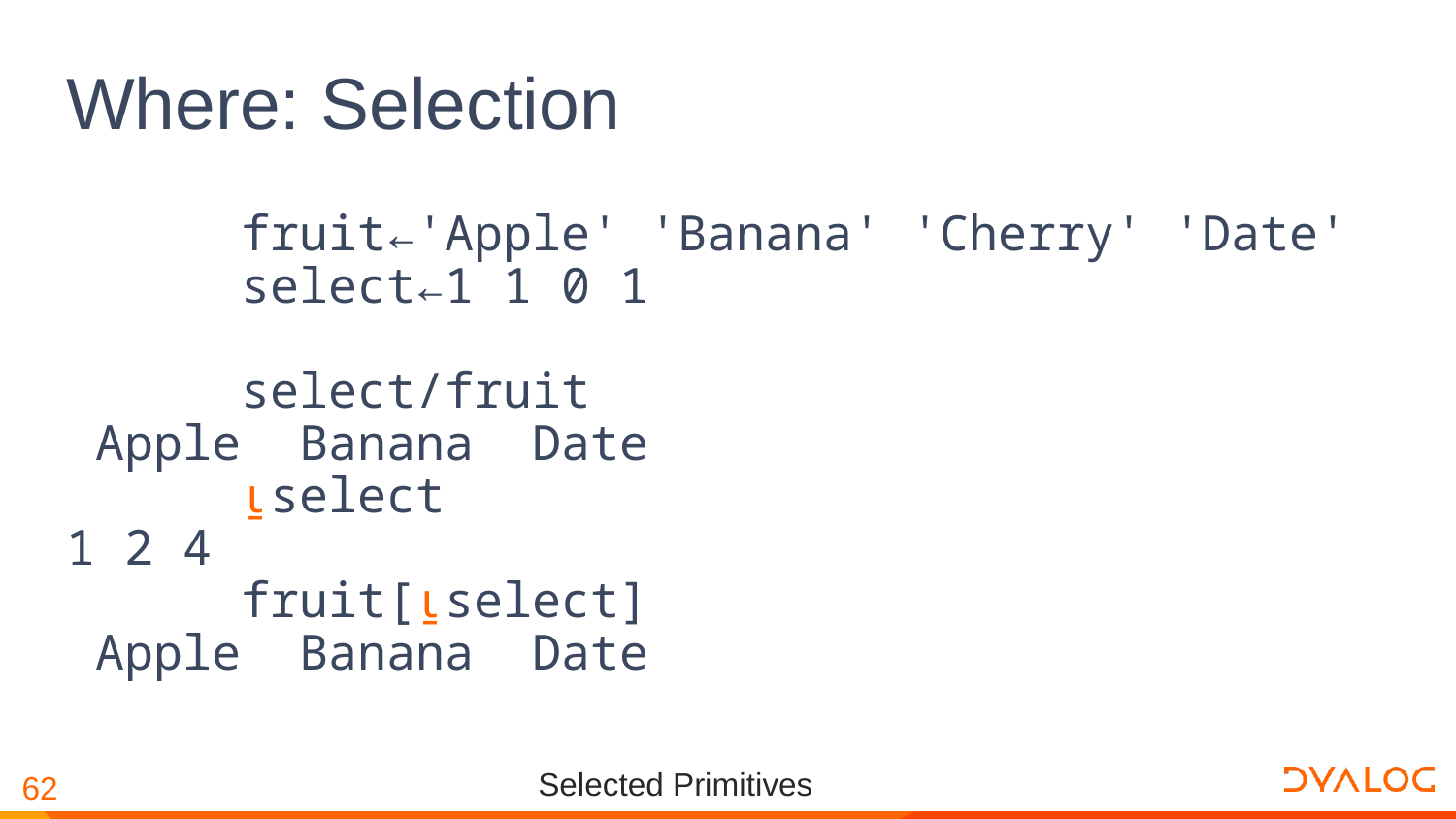

# Where: Selection
      fruit←'Apple' 'Banana' 'Cherry' 'Date'
      select←1 1 0 1
      select/fruit
 Apple  Banana  Date
      ⍸select
1 2 4
      fruit[⍸select]
 Apple  Banana  Date